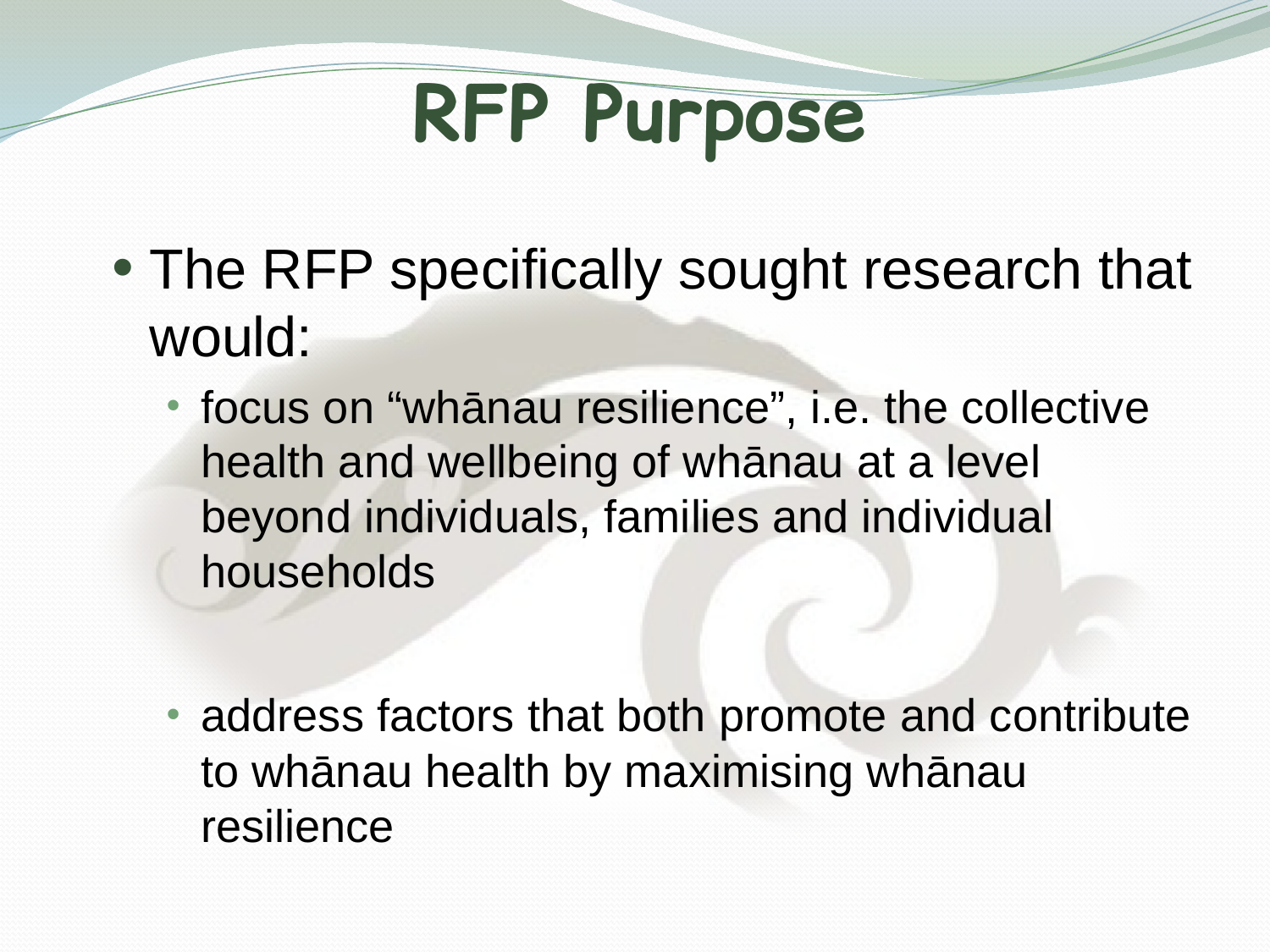

# RFP Purpose
The RFP specifically sought research that would:
focus on “whānau resilience”, i.e. the collective health and wellbeing of whānau at a level beyond individuals, families and individual households

address factors that both promote and contribute to whānau health by maximising whānau resilience